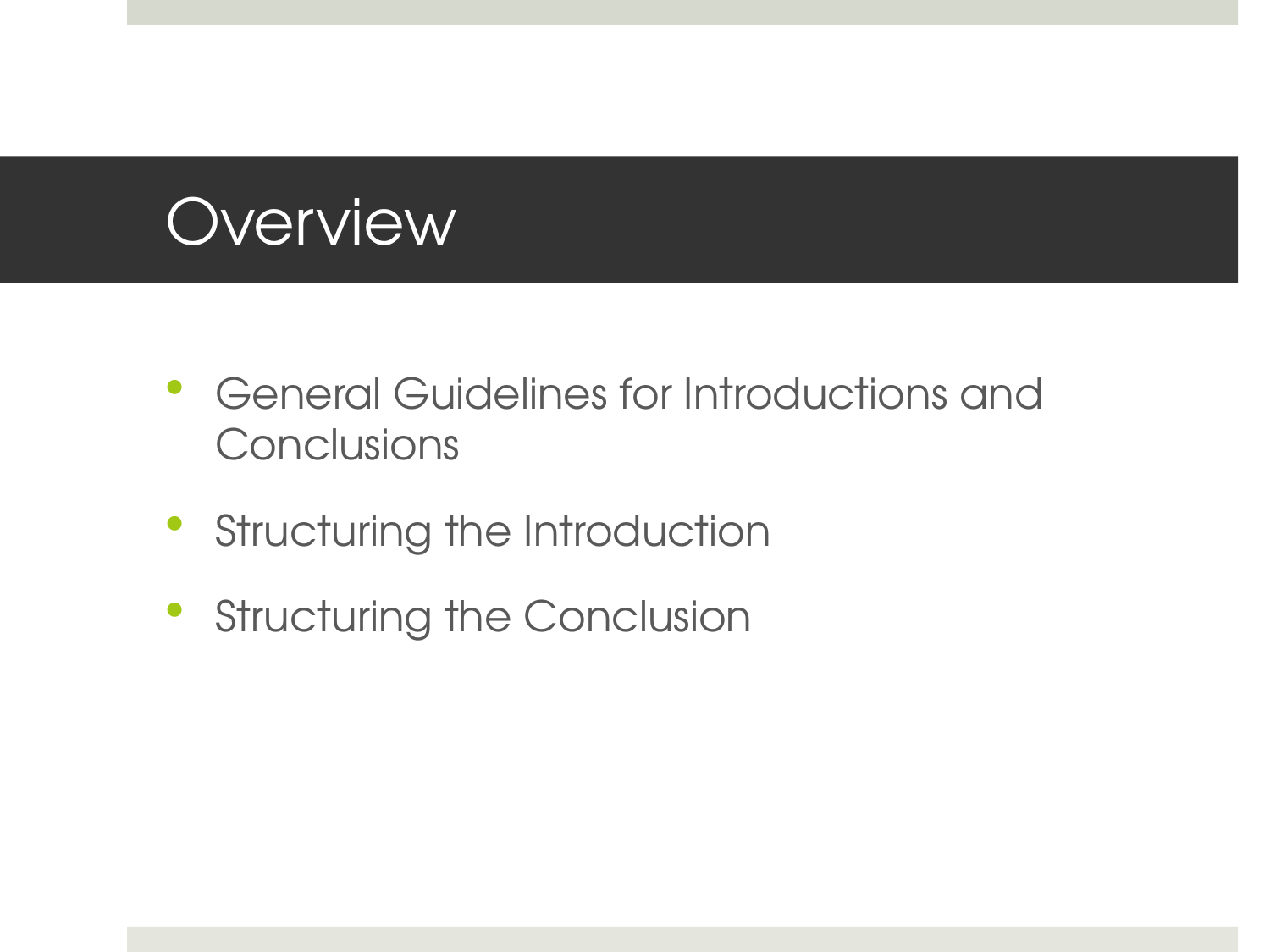

# Overview
General Guidelines for Introductions and Conclusions
Structuring the Introduction
Structuring the Conclusion